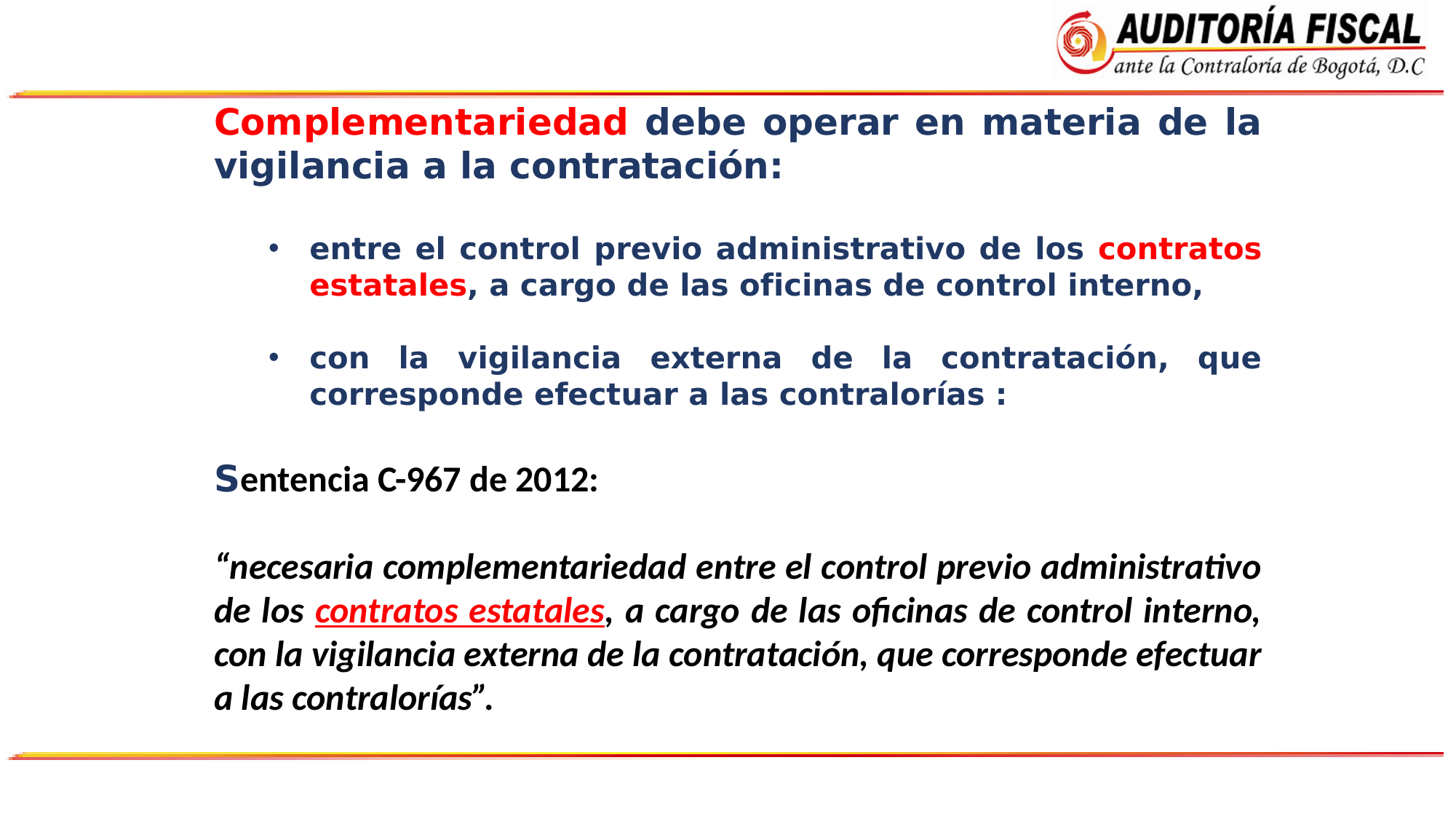

Complementariedad debe operar en materia de la vigilancia a la contratación:

entre el control previo administrativo de los contratos estatales, a cargo de las oficinas de control interno,

con la vigilancia externa de la contratación, que corresponde efectuar a las contralorías :

Sentencia C-967 de 2012:

“necesaria complementariedad entre el control previo administrativo de los contratos estatales, a cargo de las oficinas de control interno, con la vigilancia externa de la contratación, que corresponde efectuar a las contralorías”.
Total Procesos
5.045